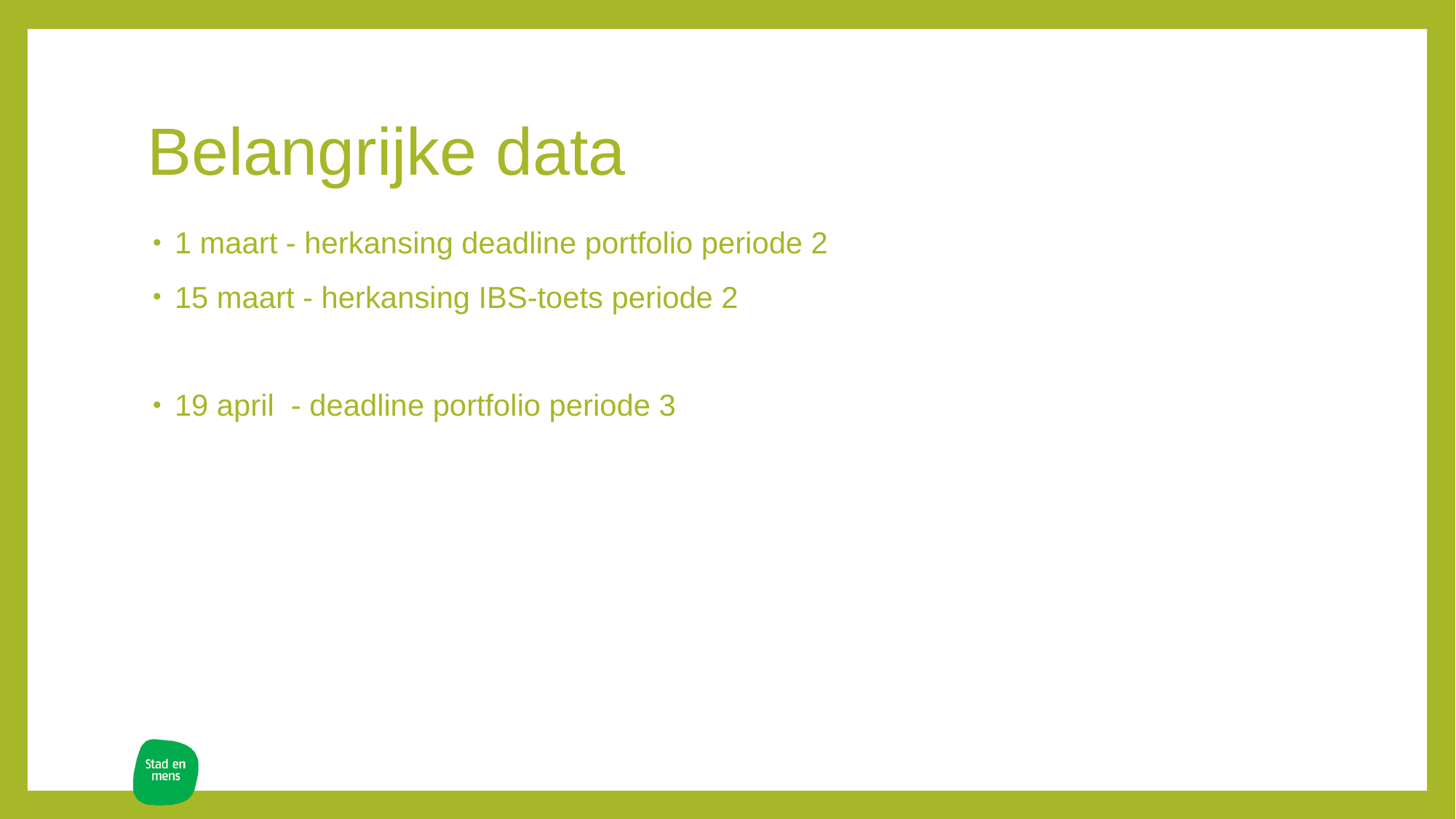

# Belangrijke data
1 maart - herkansing deadline portfolio periode 2
15 maart - herkansing IBS-toets periode 2

19 april  - deadline portfolio periode 3